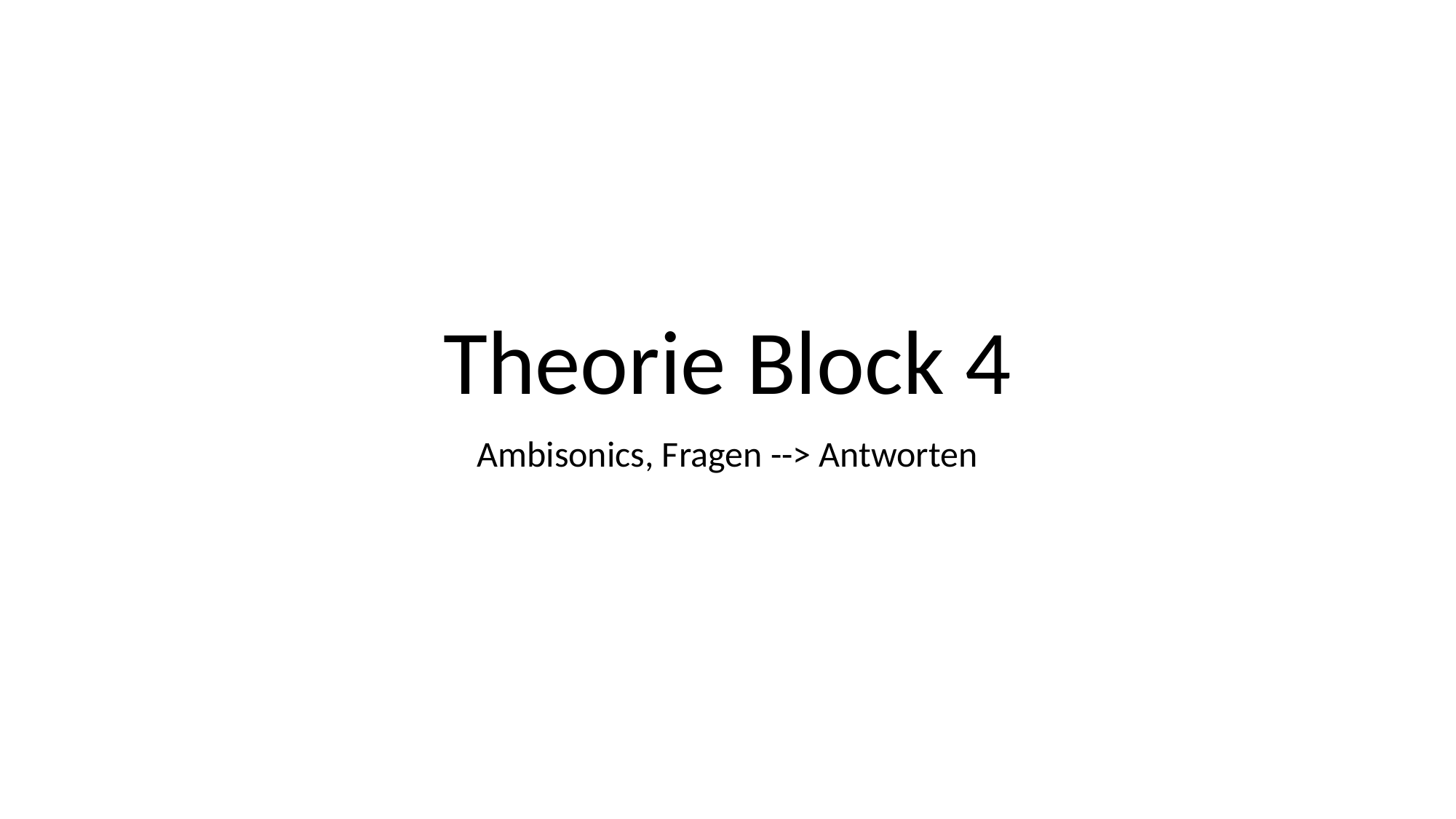

# Theorie Block 4
Ambisonics, Fragen --> Antworten